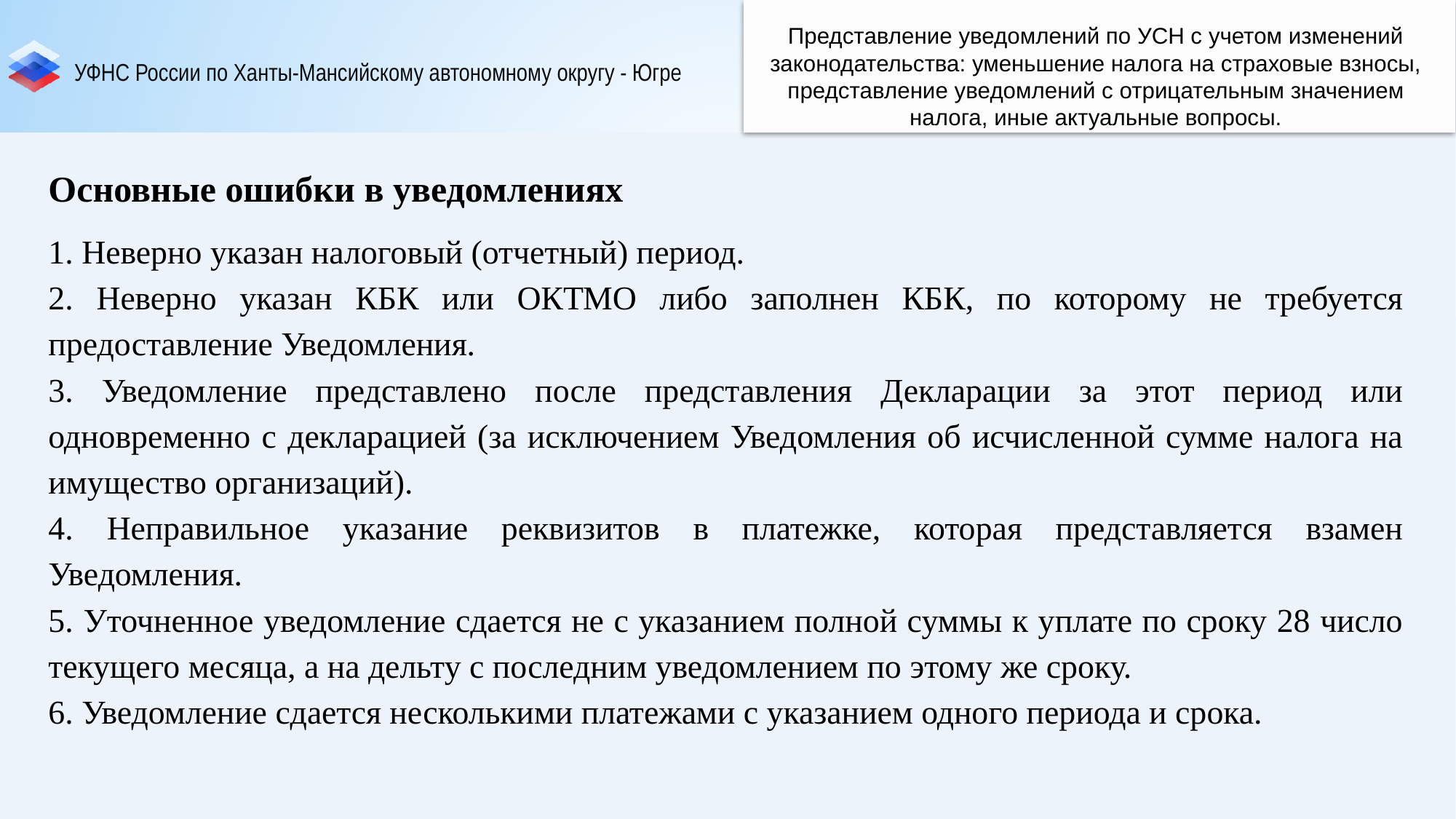

Представление уведомлений по УСН с учетом изменений законодательства: уменьшение налога на страховые взносы, представление уведомлений с отрицательным значением налога, иные актуальные вопросы.
Основные ошибки в уведомлениях
1. Неверно указан налоговый (отчетный) период.
2. Неверно указан КБК или ОКТМО либо заполнен КБК, по которому не требуется предоставление Уведомления.
3. Уведомление представлено после представления Декларации за этот период или одновременно с декларацией (за исключением Уведомления об исчисленной сумме налога на имущество организаций).
4. Неправильное указание реквизитов в платежке, которая представляется взамен Уведомления.
5. Уточненное уведомление сдается не с указанием полной суммы к уплате по сроку 28 число текущего месяца, а на дельту с последним уведомлением по этому же сроку.
6. Уведомление сдается несколькими платежами с указанием одного периода и срока.